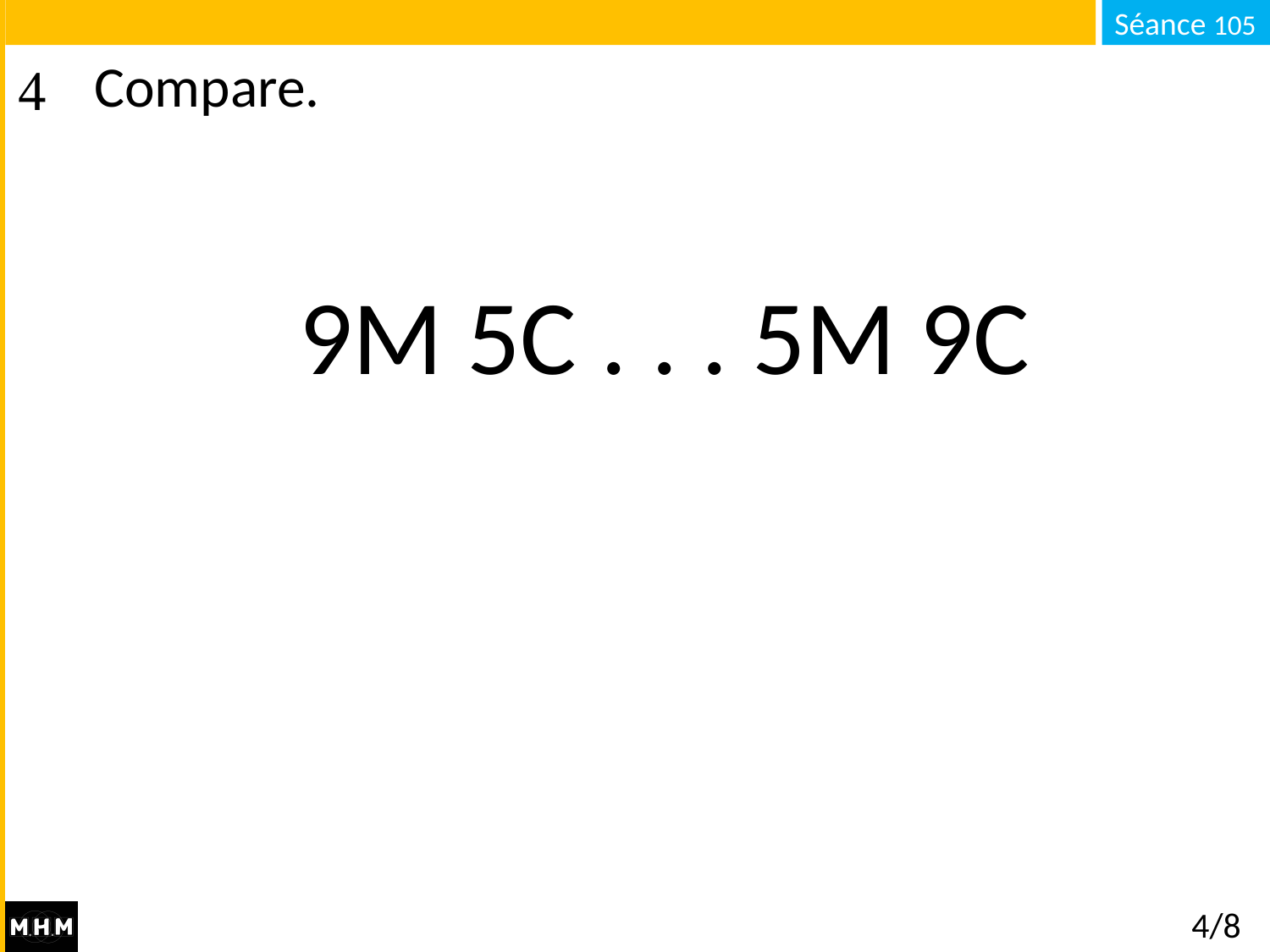

# Compare.
9M 5C . . . 5M 9C
4/8